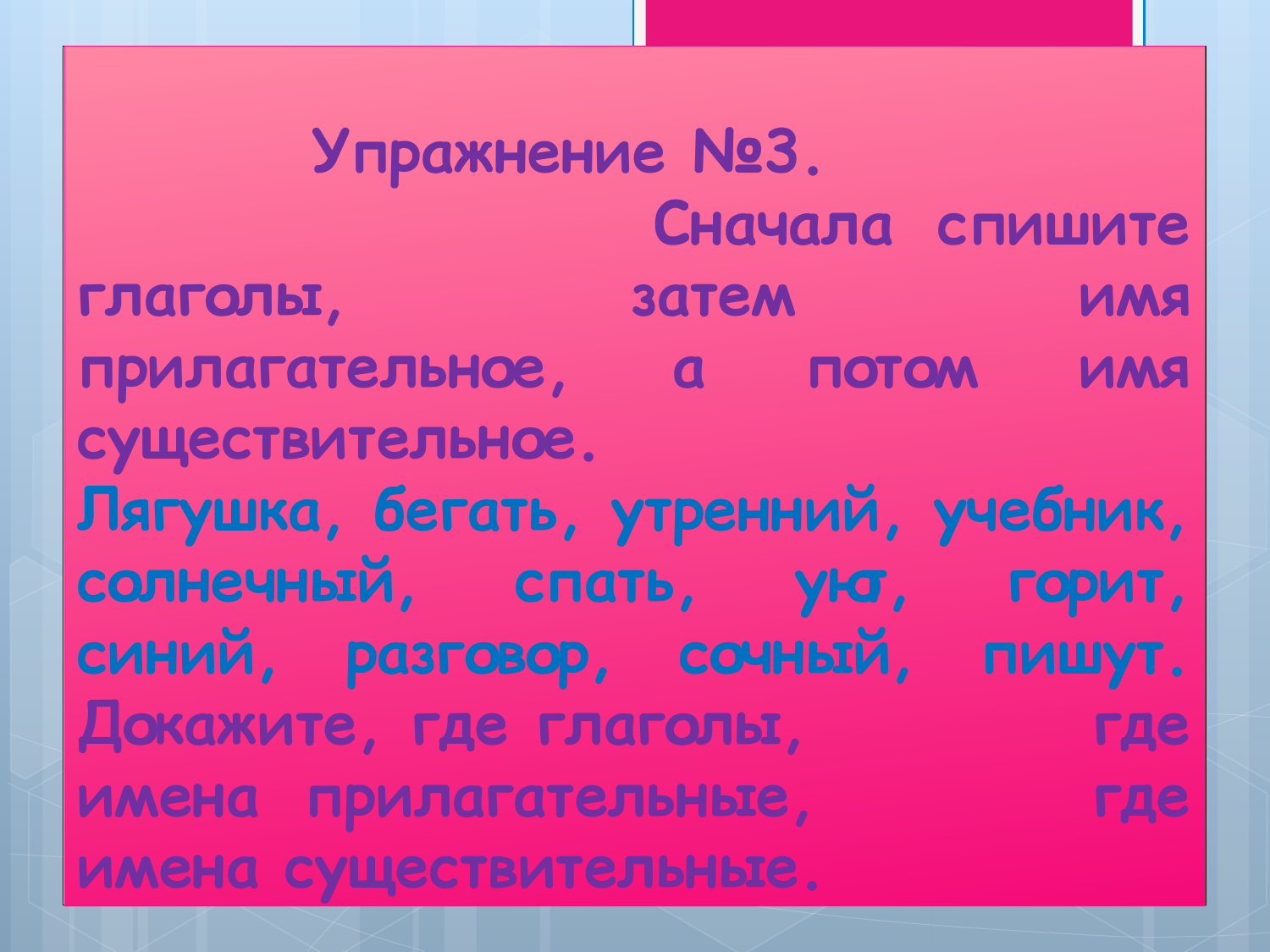

# Упражнение №3.                            Сначала спишите глаголы, затем имя прилагательное, а потом имя существительное. Лягушка, бегать, утренний, учебник, солнечный, спать, уют, горит, синий, разговор, сочный, пишут. Докажите, где глаголы,          где имена прилагательные,      где имена существительные.